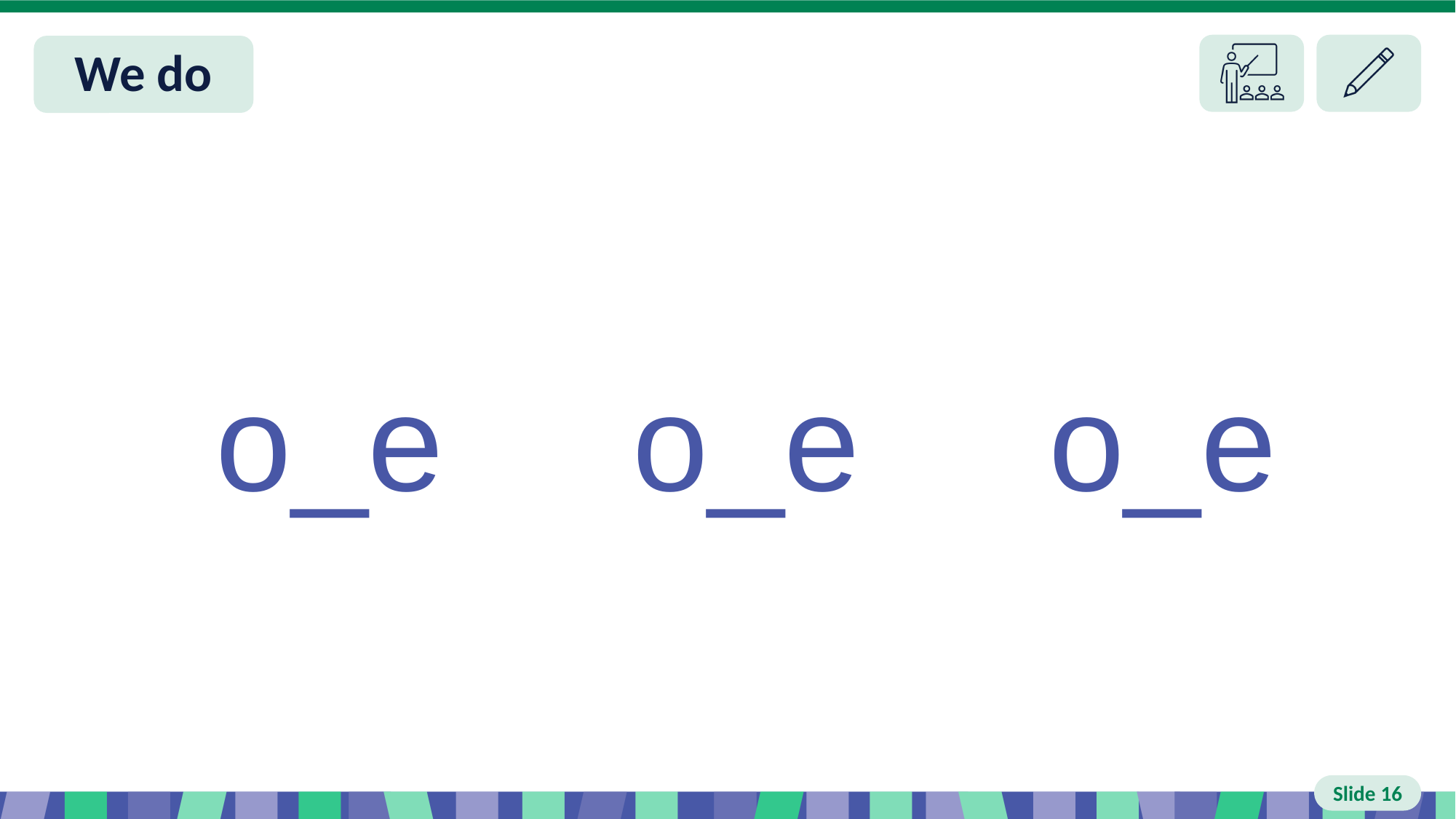

# Slide 16 We do
 o_e     o_e     o_e